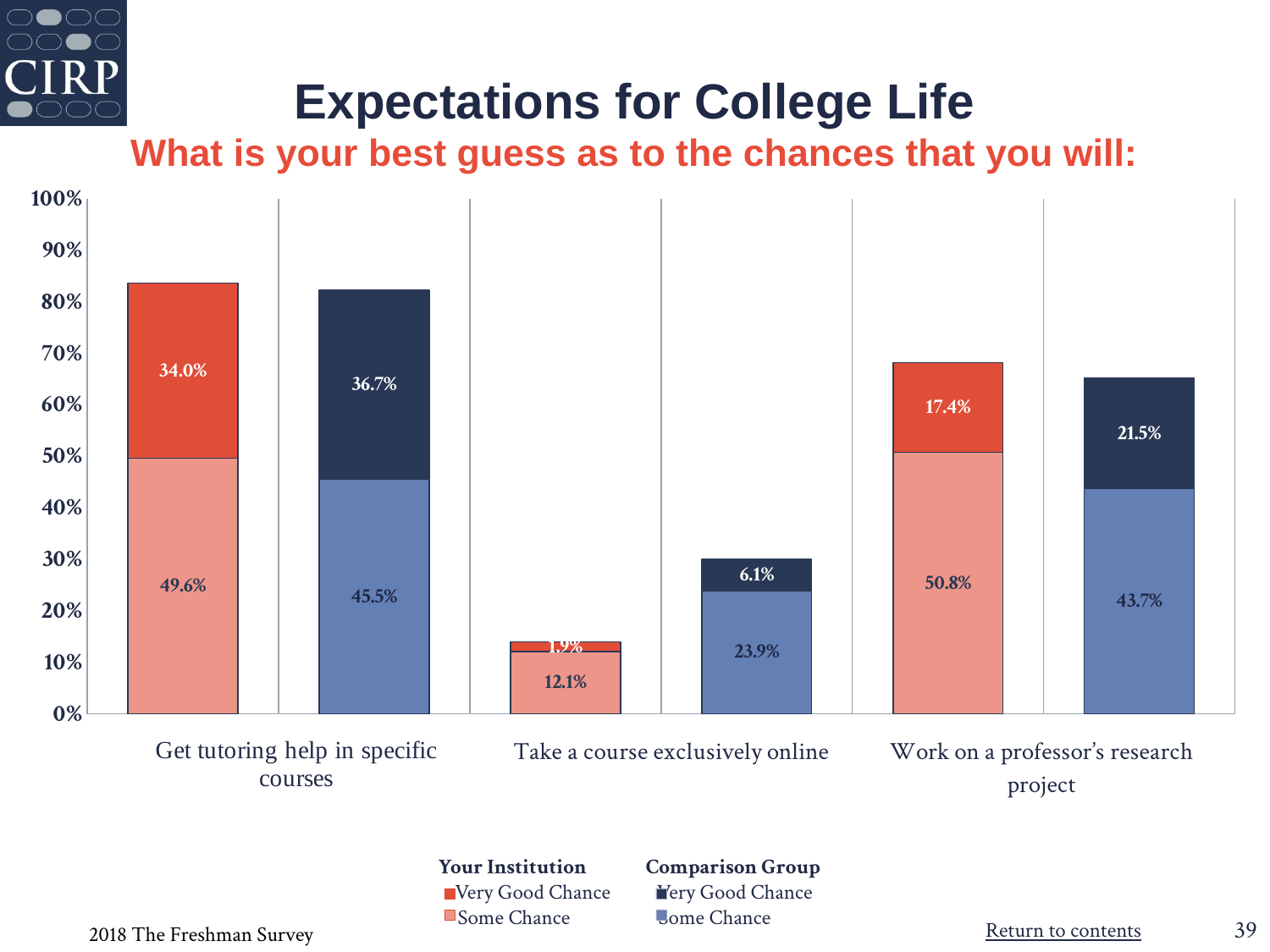

# Expectations for College Life What is your best guess as to the chances that you will:

### Chart

| Category | Some Chance | Very Good Chance |
|---|---|---|
| Your Institution | 0.496 | 0.34 |
| Comparison Group | 0.455 | 0.367 |
| Your Institution | 0.121 | 0.019 |
| Comparison Group | 0.239 | 0.061 |
| Your Institution | 0.508 | 0.174 |
| Comparison Group | 0.437 | 0.215 |
   Your Institution              Comparison Group
       Very Good Chance          Very Good Chance
       Some Chance                   Some Chance
2018 The Freshman Survey

39